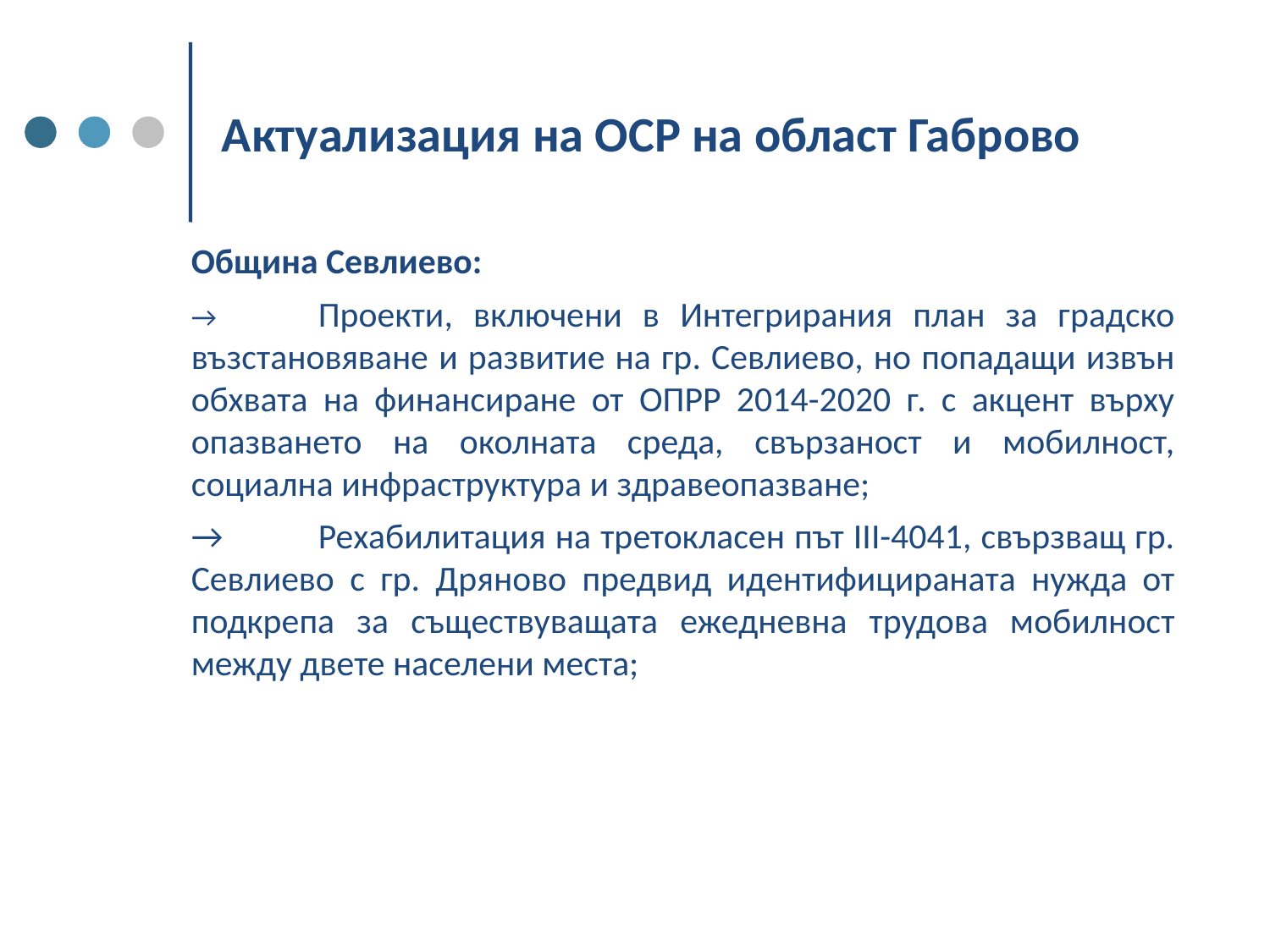

# Актуализация на ОСР на област Габрово
Община Севлиево:
→	Проекти, включени в Интегрирания план за градско възстановяване и развитие на гр. Севлиево, но попадащи извън обхвата на финансиране от ОПРР 2014-2020 г. с акцент върху опазването на околната среда, свързаност и мобилност, социална инфраструктура и здравеопазване;
→	Рехабилитация на третокласен път ІІІ-4041, свързващ гр. Севлиево с гр. Дряново предвид идентифицираната нужда от подкрепа за съществуващата ежедневна трудова мобилност между двете населени места;